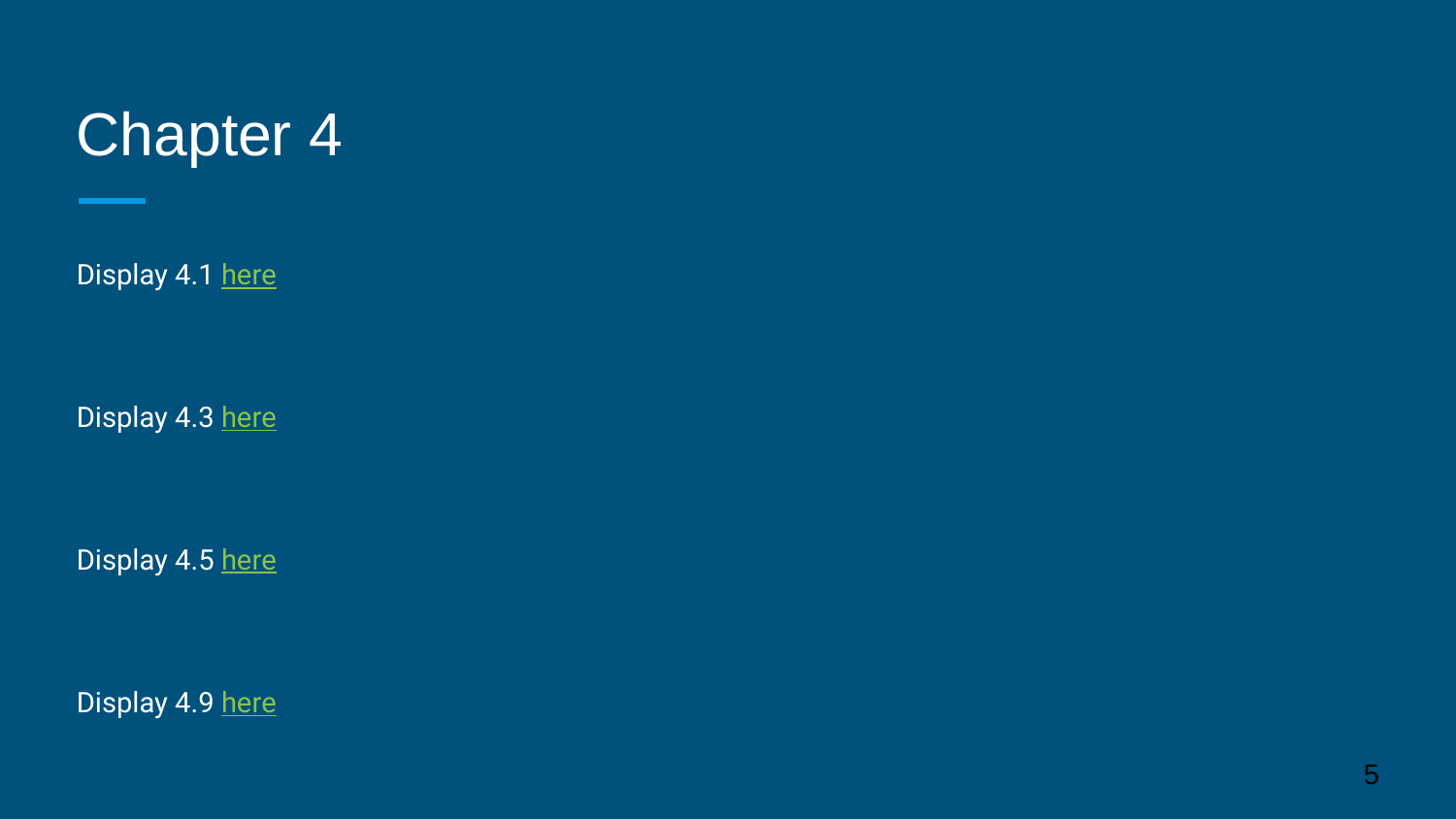

# Chapter 4
Display 4.1 here

Display 4.3 here

Display 4.5 here

Display 4.9 here
5